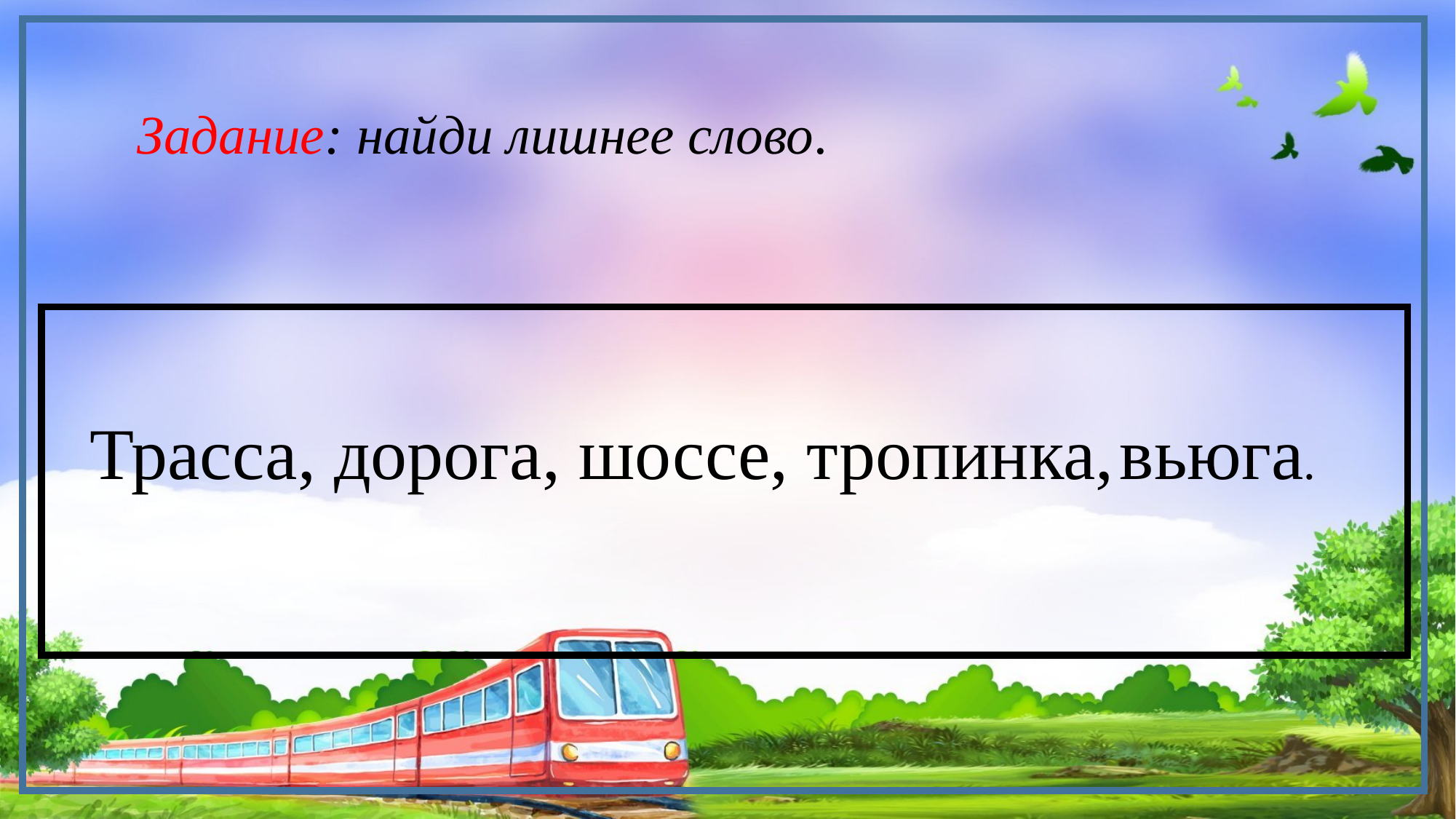

Задание: найди лишнее слово.

Трасса, дорога, шоссе, тропинка,
  вьюга.